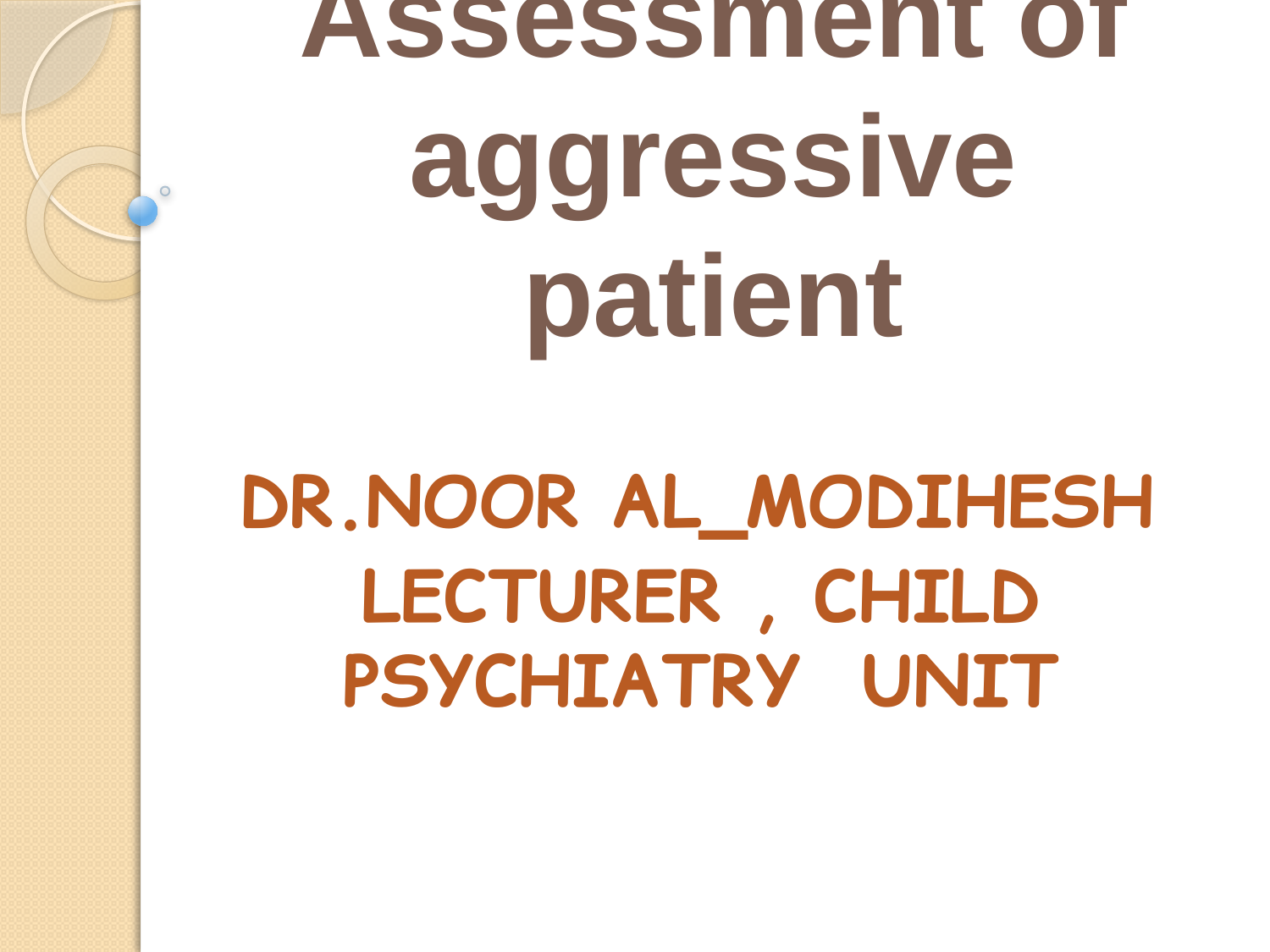

# Assessment of aggressive patient
DR.NOOR AL_MODIHESH
LECTURER , CHILD PSYCHIATRY  UNIT